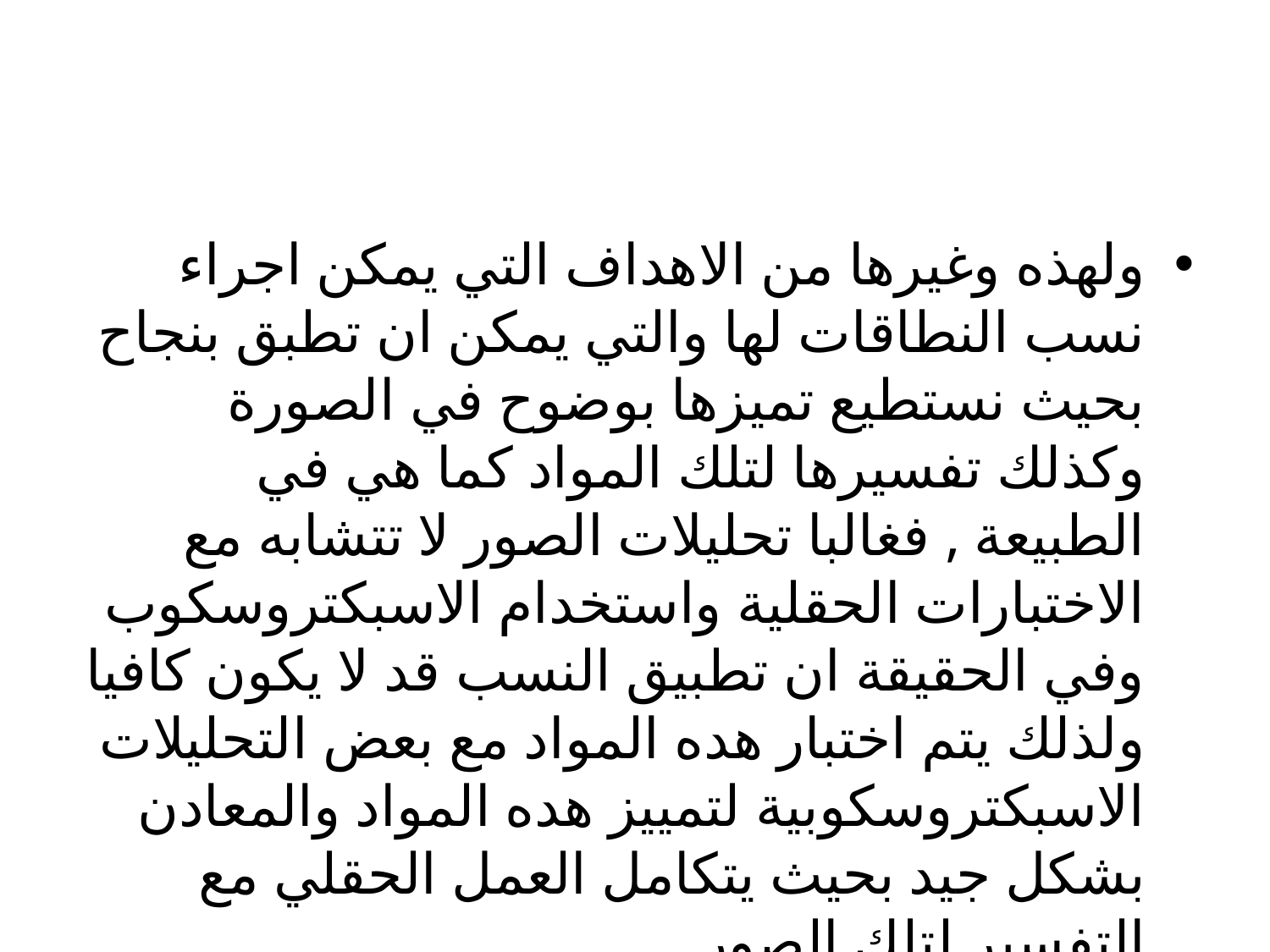

ولهذه وغيرها من الاهداف التي يمكن اجراء نسب النطاقات لها والتي يمكن ان تطبق بنجاح بحيث نستطيع تميزها بوضوح في الصورة وكذلك تفسيرها لتلك المواد كما هي في الطبيعة , فغالبا تحليلات الصور لا تتشابه مع الاختبارات الحقلية واستخدام الاسبكتروسكوب وفي الحقيقة ان تطبيق النسب قد لا يكون كافيا ولذلك يتم اختبار هده المواد مع بعض التحليلات الاسبكتروسكوبية لتمييز هده المواد والمعادن بشكل جيد بحيث يتكامل العمل الحقلي مع التفسير لتلك الصور.